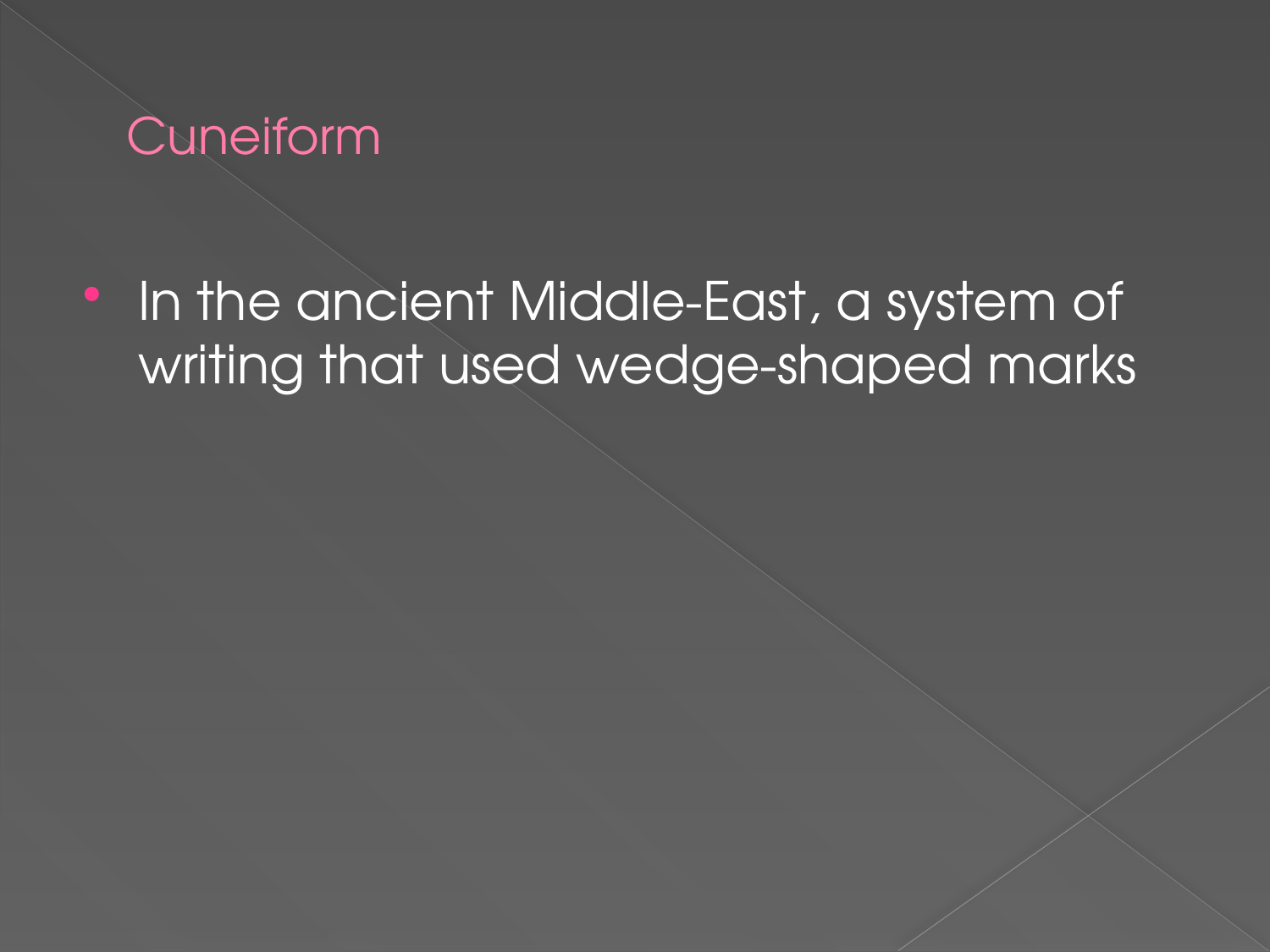

# Cuneiform
In the ancient Middle-East, a system of writing that used wedge-shaped marks